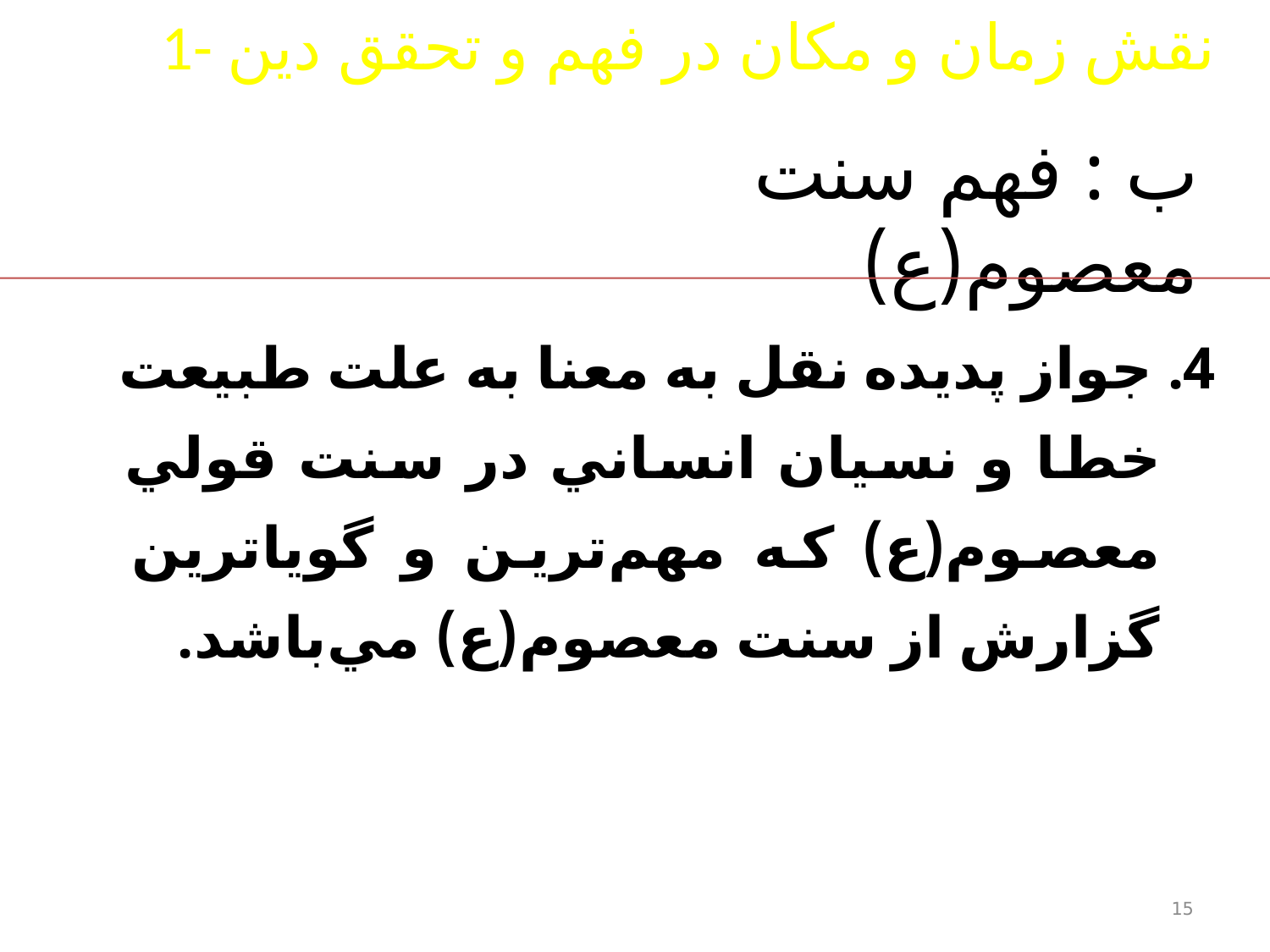

1- نقش زمان و مكان در فهم و تحقق دين
# ب : فهم سنت معصوم(ع)

4. جواز پديده نقل به معنا به علت طبيعت خطا و نسيان انساني در سنت قولي معصوم(ع) كه مهم‌ترين و گوياترين گزارش از سنت معصوم(ع) مي‌باشد.

15